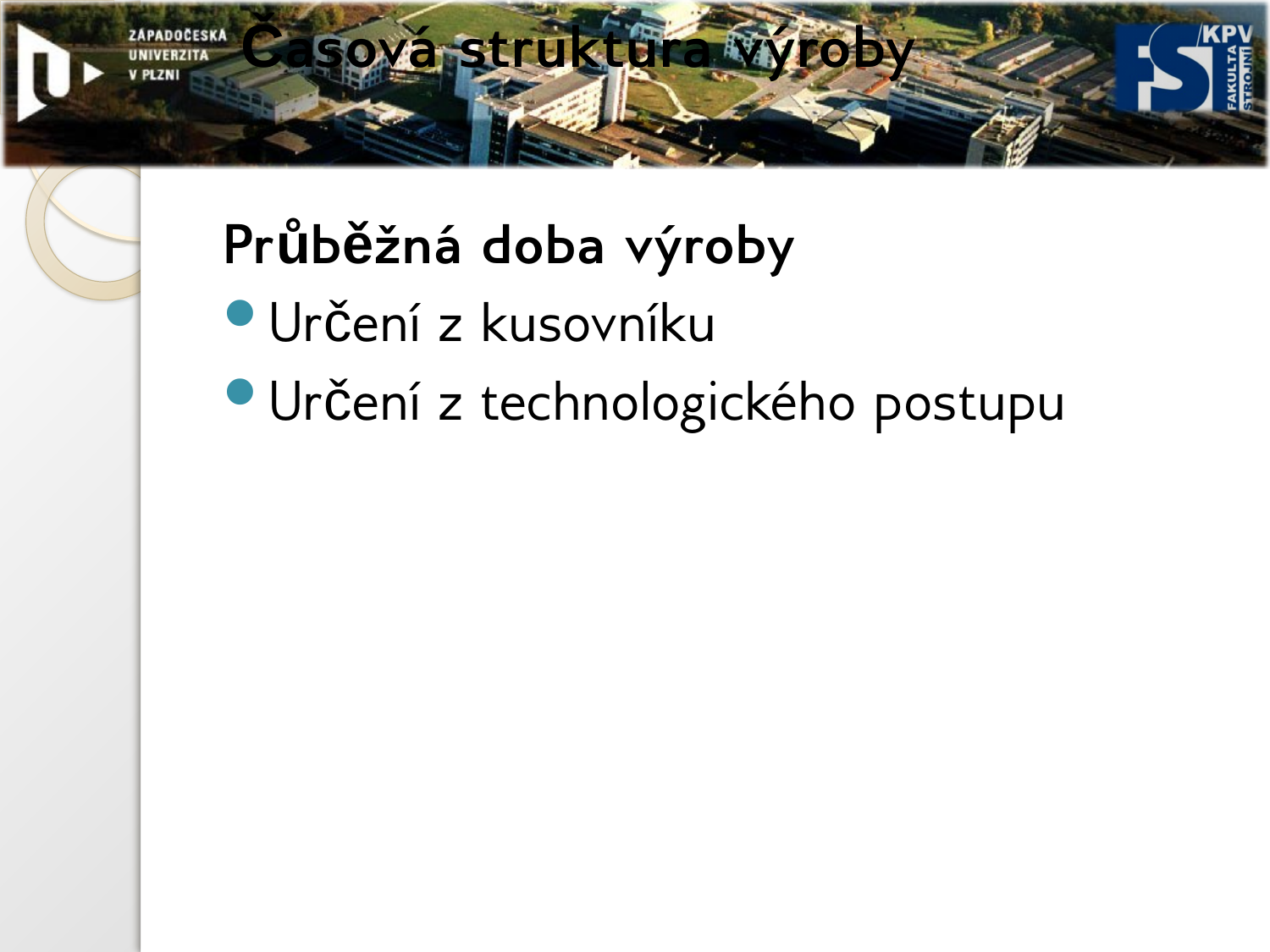

# Časová struktura výroby
Průběžná doba výroby
Určení z kusovníku
Určení z technologického postupu